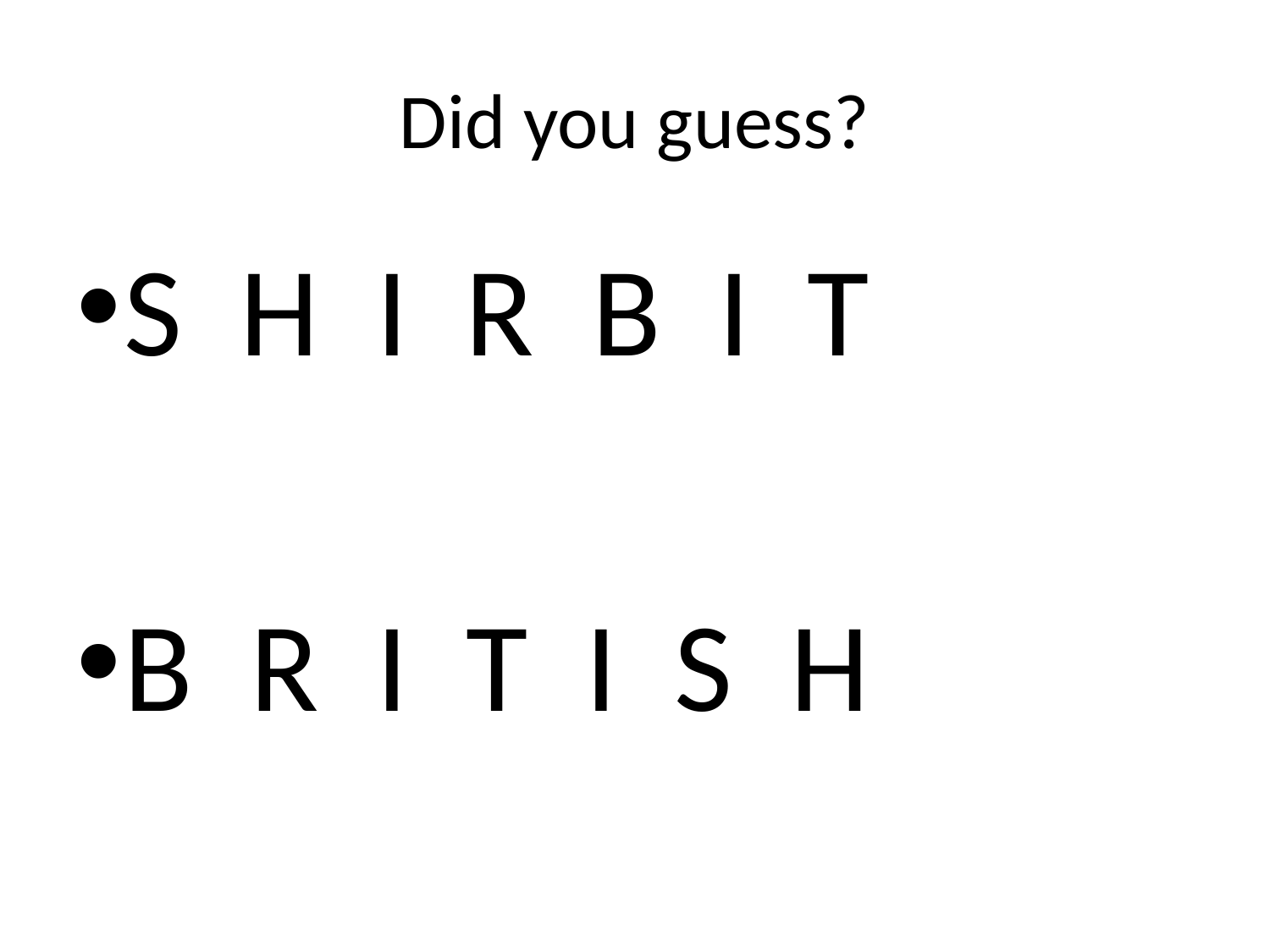

# Did you guess?
S  H  I  R  B  I  T

B  R  I  T  I  S  H